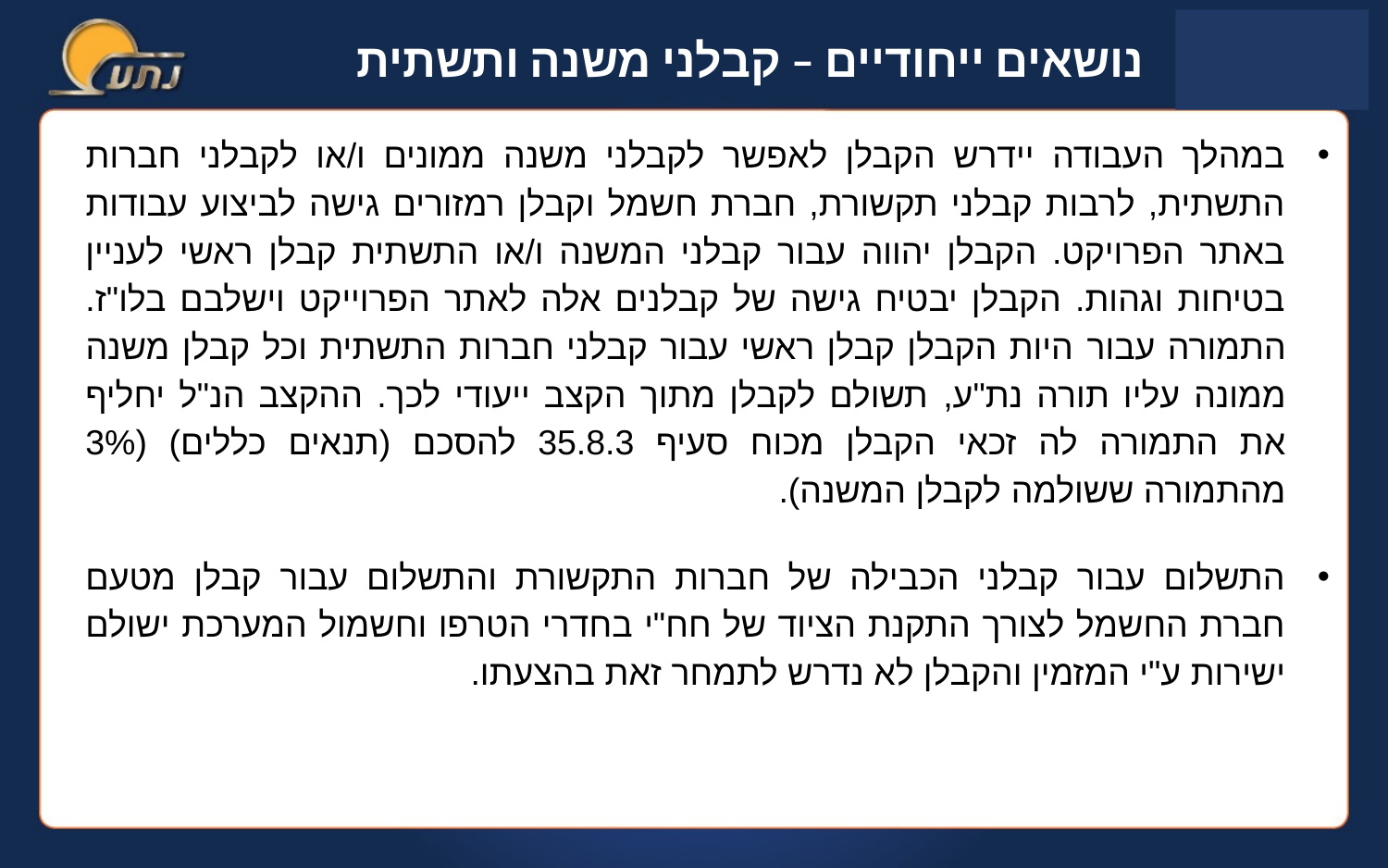

נושאים ייחודיים – קבלני משנה ותשתית
במהלך העבודה יידרש הקבלן לאפשר לקבלני משנה ממונים ו/או לקבלני חברות התשתית, לרבות קבלני תקשורת, חברת חשמל וקבלן רמזורים גישה לביצוע עבודות באתר הפרויקט. הקבלן יהווה עבור קבלני המשנה ו/או התשתית קבלן ראשי לעניין בטיחות וגהות. הקבלן יבטיח גישה של קבלנים אלה לאתר הפרוייקט וישלבם בלו"ז. התמורה עבור היות הקבלן קבלן ראשי עבור קבלני חברות התשתית וכל קבלן משנה ממונה עליו תורה נת"ע, תשולם לקבלן מתוך הקצב ייעודי לכך. ההקצב הנ"ל יחליף את התמורה לה זכאי הקבלן מכוח סעיף 35.8.3 להסכם (תנאים כללים) (3% מהתמורה ששולמה לקבלן המשנה).
התשלום עבור קבלני הכבילה של חברות התקשורת והתשלום עבור קבלן מטעם חברת החשמל לצורך התקנת הציוד של חח"י בחדרי הטרפו וחשמול המערכת ישולם ישירות ע"י המזמין והקבלן לא נדרש לתמחר זאת בהצעתו.